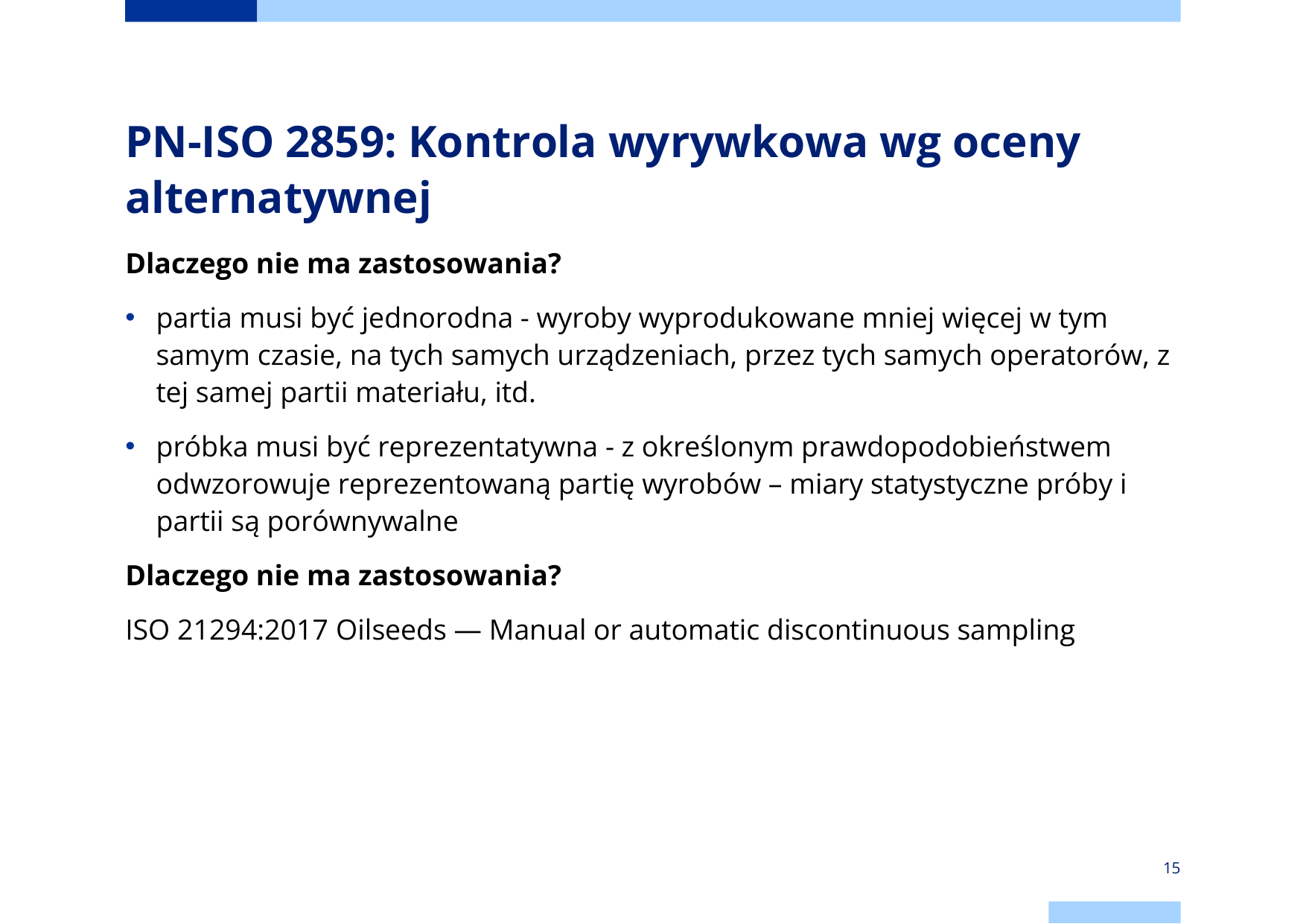

# PN-ISO 2859: Kontrola wyrywkowa wg oceny alternatywnej
Dlaczego nie ma zastosowania?
partia musi być jednorodna - wyroby wyprodukowane mniej więcej w tym samym czasie, na tych samych urządzeniach, przez tych samych operatorów, z tej samej partii materiału, itd.
próbka musi być reprezentatywna - z określonym prawdopodobieństwem odwzorowuje reprezentowaną partię wyrobów – miary statystyczne próby i partii są porównywalne
Dlaczego nie ma zastosowania?
ISO 21294:2017 Oilseeds — Manual or automatic discontinuous sampling

15